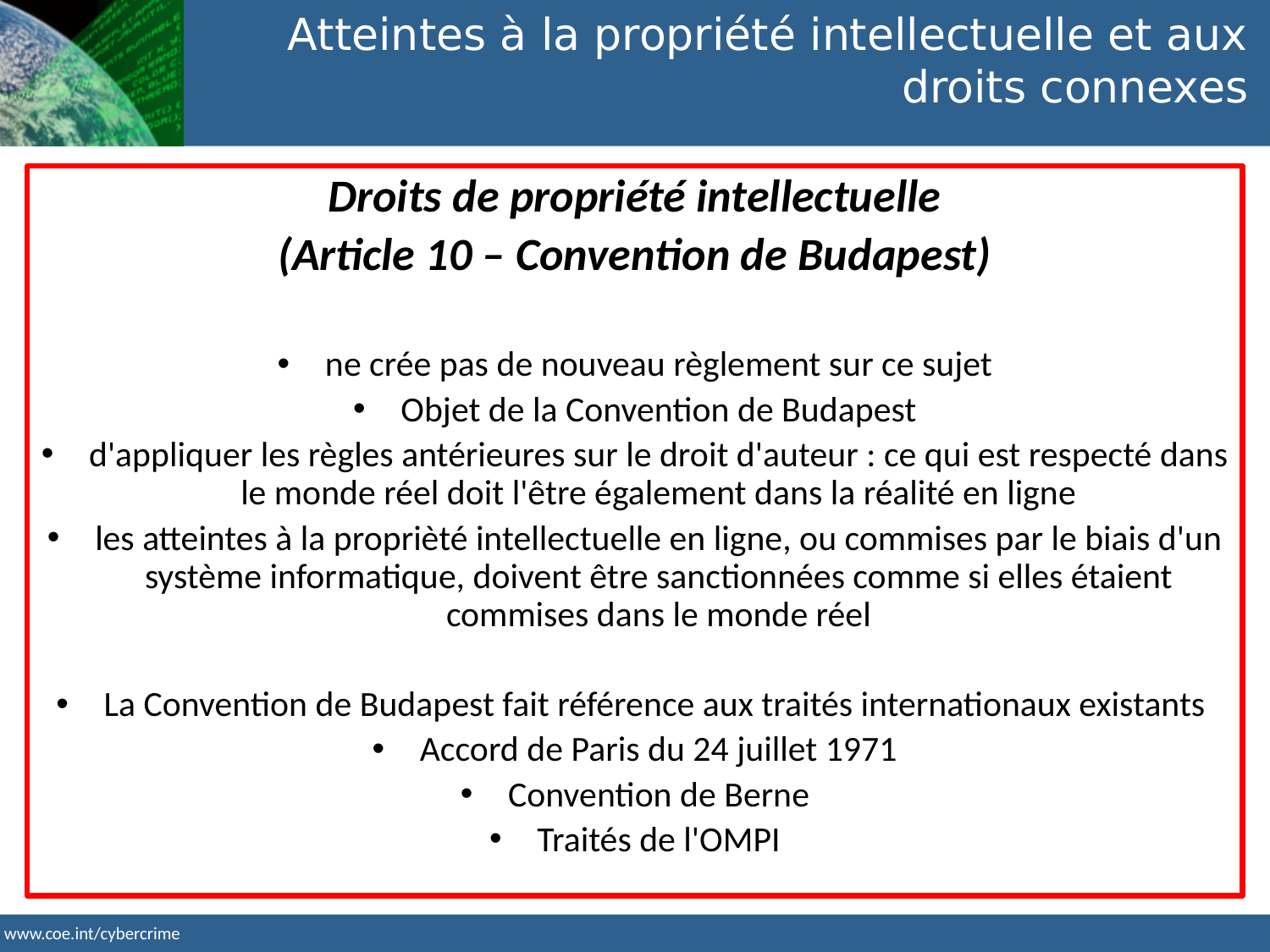

Atteintes à la propriété intellectuelle et aux droits connexes
Droits de propriété intellectuelle
(Article 10 – Convention de Budapest)

ne crée pas de nouveau règlement sur ce sujet
Objet de la Convention de Budapest
d'appliquer les règles antérieures sur le droit d'auteur : ce qui est respecté dans le monde réel doit l'être également dans la réalité en ligne
les atteintes à la proprièté intellectuelle en ligne, ou commises par le biais d'un système informatique, doivent être sanctionnées comme si elles étaient commises dans le monde réel

La Convention de Budapest fait référence aux traités internationaux existants
Accord de Paris du 24 juillet 1971
Convention de Berne
Traités de l'OMPI